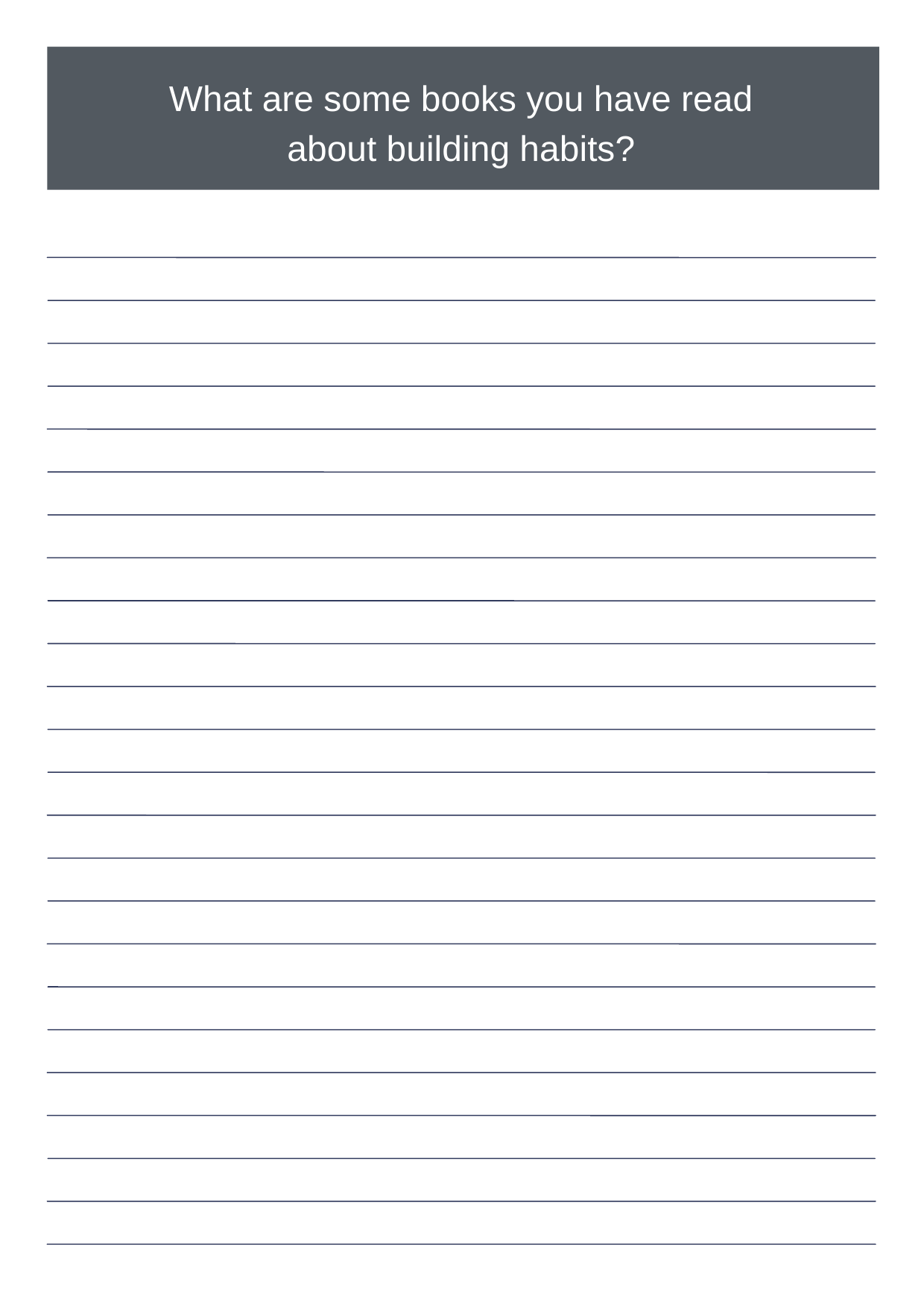

What are some books you have read about building habits?